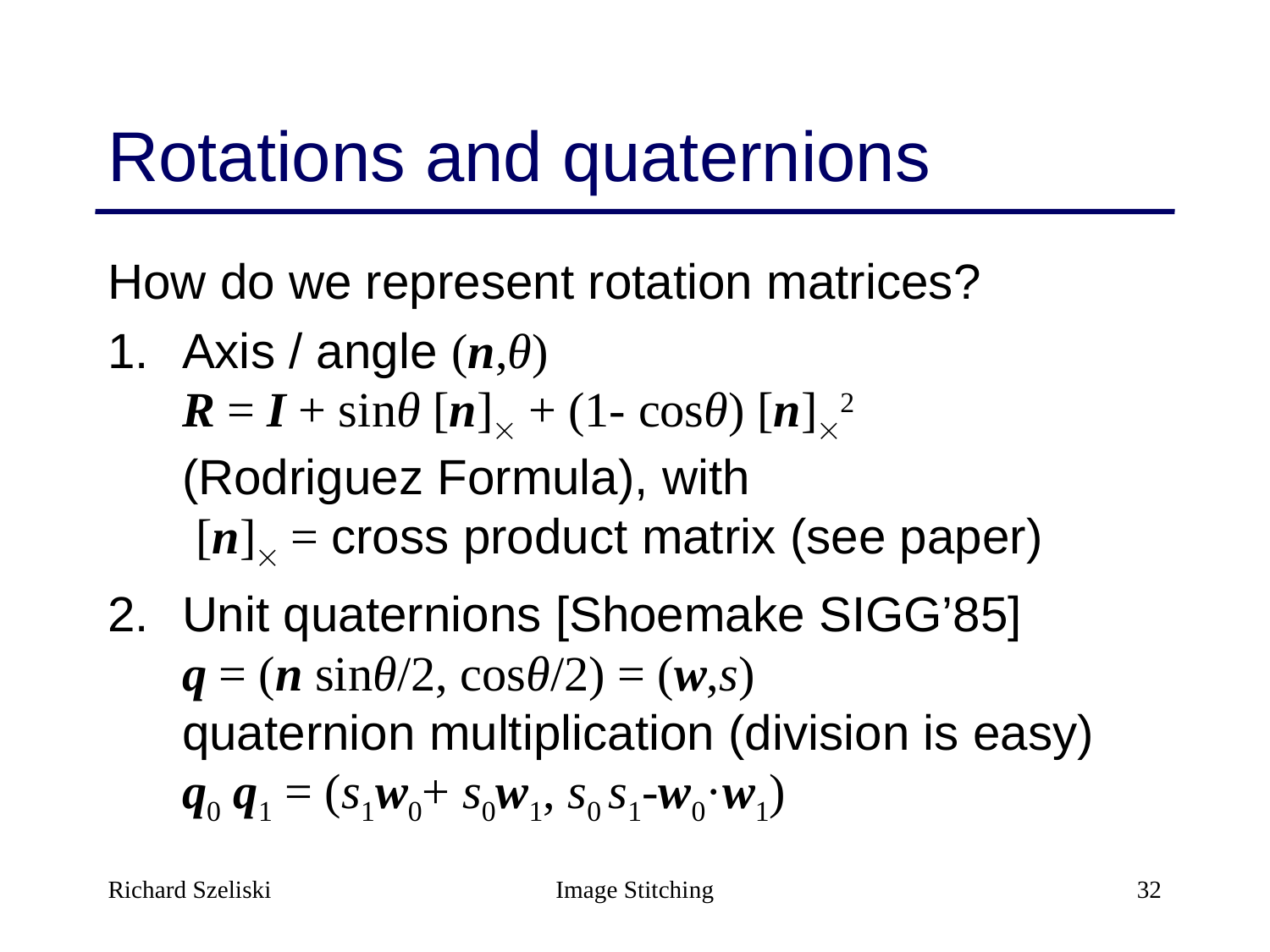

# Rotations and quaternions
How do we represent rotation matrices?
Axis / angle (n,θ)
R = I + sinθ [n]× + (1- cosθ) [n]×2
(Rodriguez Formula), with
 [n]× = cross product matrix (see paper)
Unit quaternions [Shoemake SIGG’85]
q = (n sinθ/2, cosθ/2) = (w,s)
quaternion multiplication (division is easy)
q0 q1 = (s1w0+ s0w1, s0 s1-w0·w1)
Richard Szeliski
Image Stitching
32